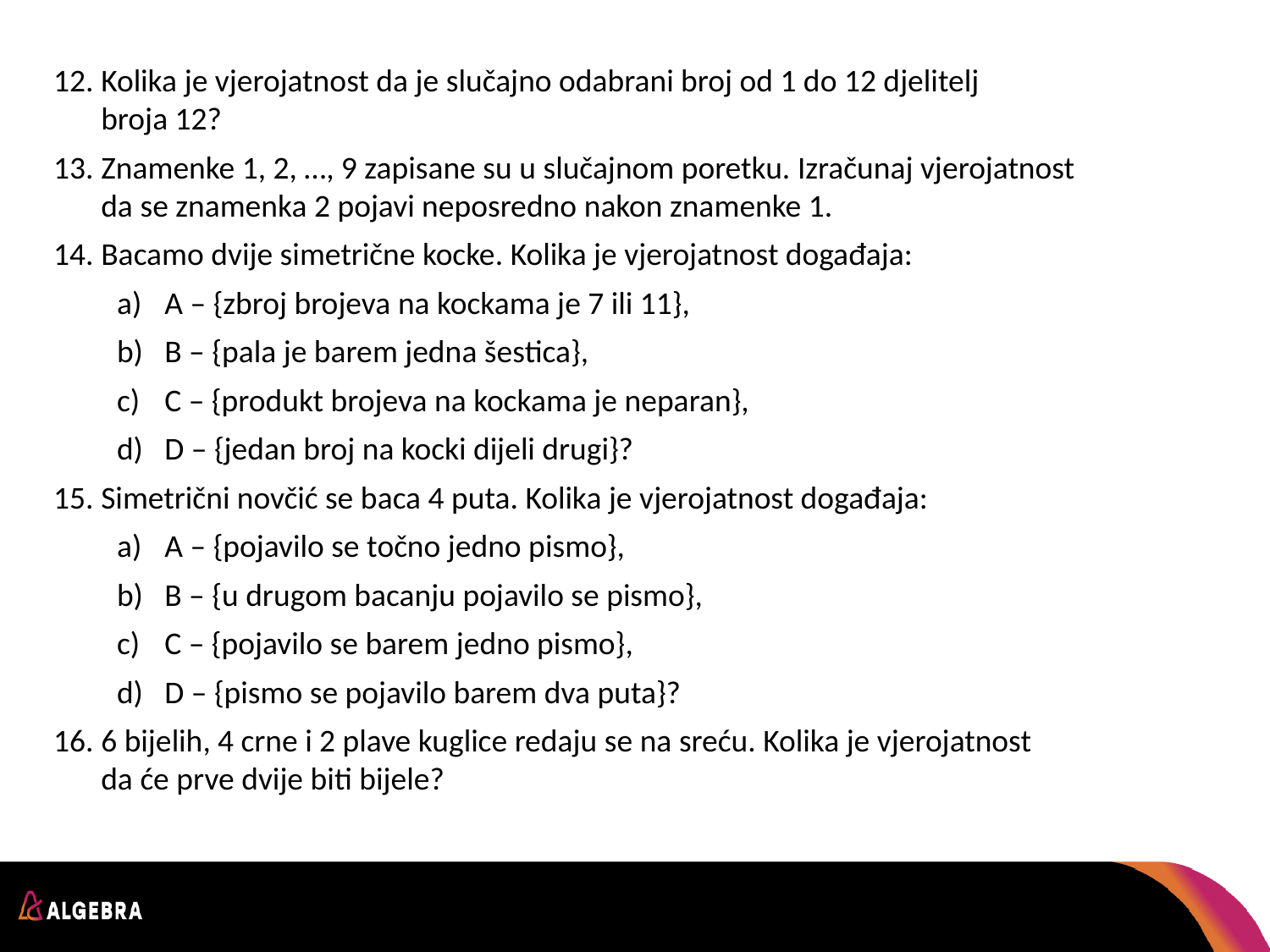

Kolika je vjerojatnost da je slučajno odabrani broj od 1 do 12 djelitelj
broja 12?
Znamenke 1, 2, …, 9 zapisane su u slučajnom poretku. Izračunaj vjerojatnost
da se znamenka 2 pojavi neposredno nakon znamenke 1.
Bacamo dvije simetrične kocke. Kolika je vjerojatnost događaja:
A – {zbroj brojeva na kockama je 7 ili 11},
B – {pala je barem jedna šestica},
C – {produkt brojeva na kockama je neparan},
D – {jedan broj na kocki dijeli drugi}?
Simetrični novčić se baca 4 puta. Kolika je vjerojatnost događaja:
A – {pojavilo se točno jedno pismo},
B – {u drugom bacanju pojavilo se pismo},
C – {pojavilo se barem jedno pismo},
D – {pismo se pojavilo barem dva puta}?
6 bijelih, 4 crne i 2 plave kuglice redaju se na sreću. Kolika je vjerojatnost
da će prve dvije biti bijele?